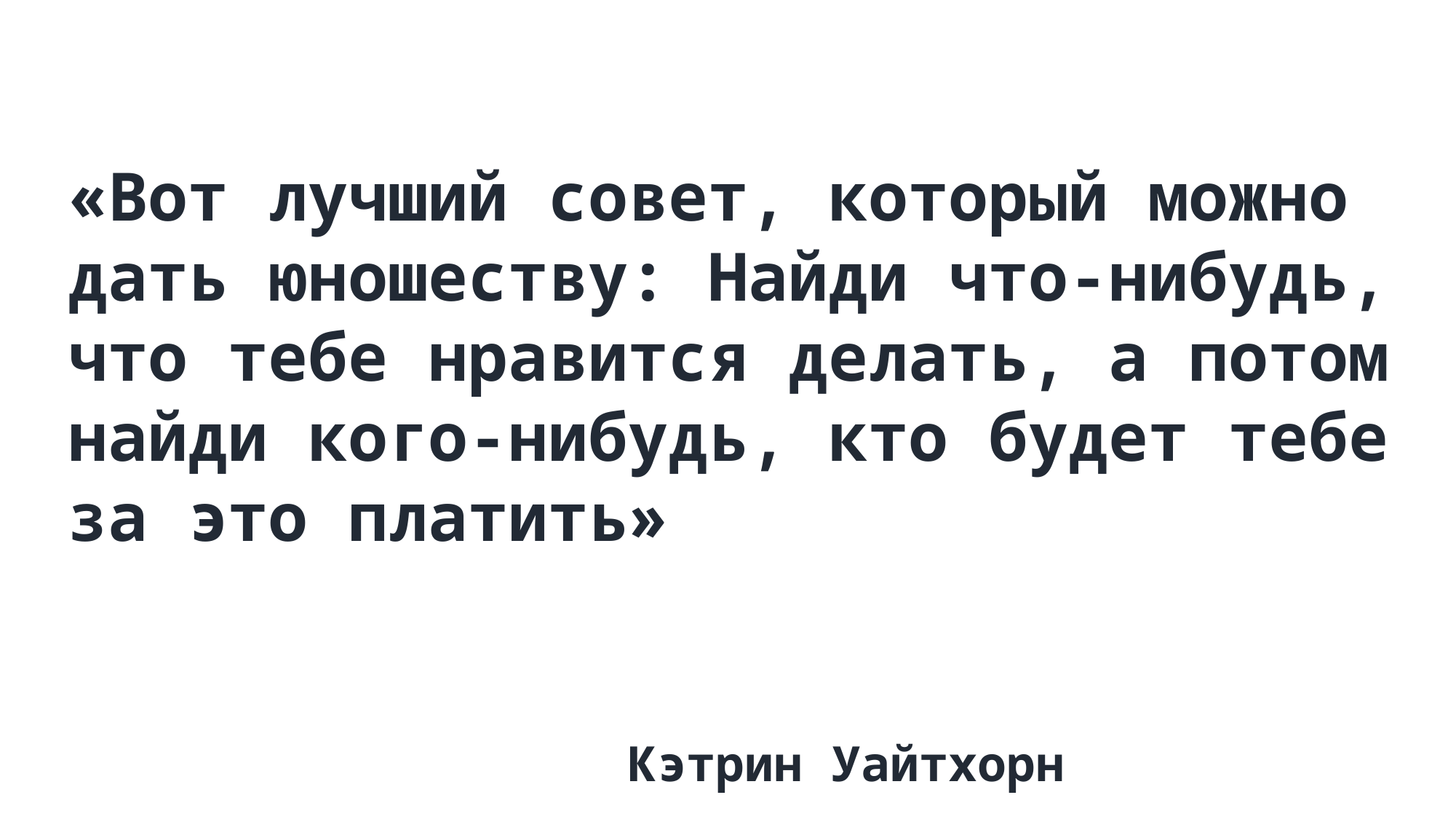

«Вот лучший совет, который можно дать юношеству: Найди что-нибудь, что тебе нравится делать, а потом найди кого-нибудь, кто будет тебе за это платить»                                                                                                        Кэтрин Уайтхорн